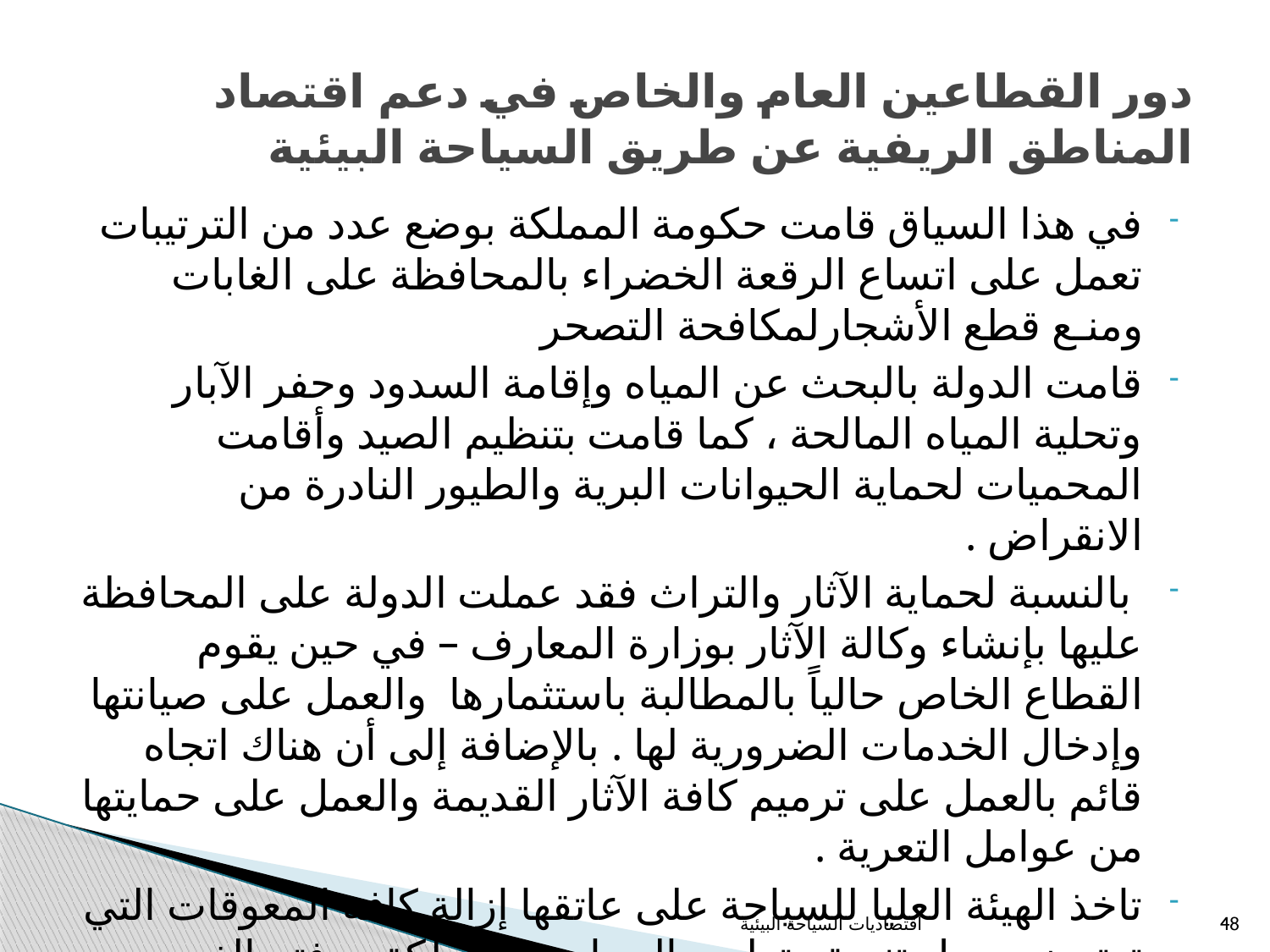

# دور القطاعين العام والخاص في دعم اقتصاد المناطق الريفية عن طريق السياحة البيئية
في هذا السياق قامت حكومة المملكة بوضع عدد من الترتيبات تعمل على اتساع الرقعة الخضراء بالمحافظة على الغابات ومنـع قطع الأشجارلمكافحة التصحر
قامت الدولة بالبحث عن المياه وإقامة السدود وحفر الآبار وتحلية المياه المالحة ، كما قامت بتنظيم الصيد وأقامت المحميات لحماية الحيوانات البرية والطيور النادرة من الانقراض .
 بالنسبة لحماية الآثار والتراث فقد عملت الدولة على المحافظة عليها بإنشاء وكالة الآثار بوزارة المعارف – في حين يقوم القطاع الخاص حالياً بالمطالبة باستثمارها  والعمل على صيانتها وإدخال الخدمات الضرورية لها . بالإضافة إلى أن هناك اتجاه قائم بالعمل على ترميم كافة الآثار القديمة والعمل على حمايتها من عوامل التعرية .
تاخذ الهيئة العليا للسياحة على عاتقها إزالة كافة المعوقات التي تعترض سبيل تنمية وتطوير السياحة بالمملكة ، وفتح الفرص الاستثمارية للقطاع الخاص للاستثمار في مختلف مجالات السياحة بالمملكة .
اقتصاديات السياحة البيئية
48